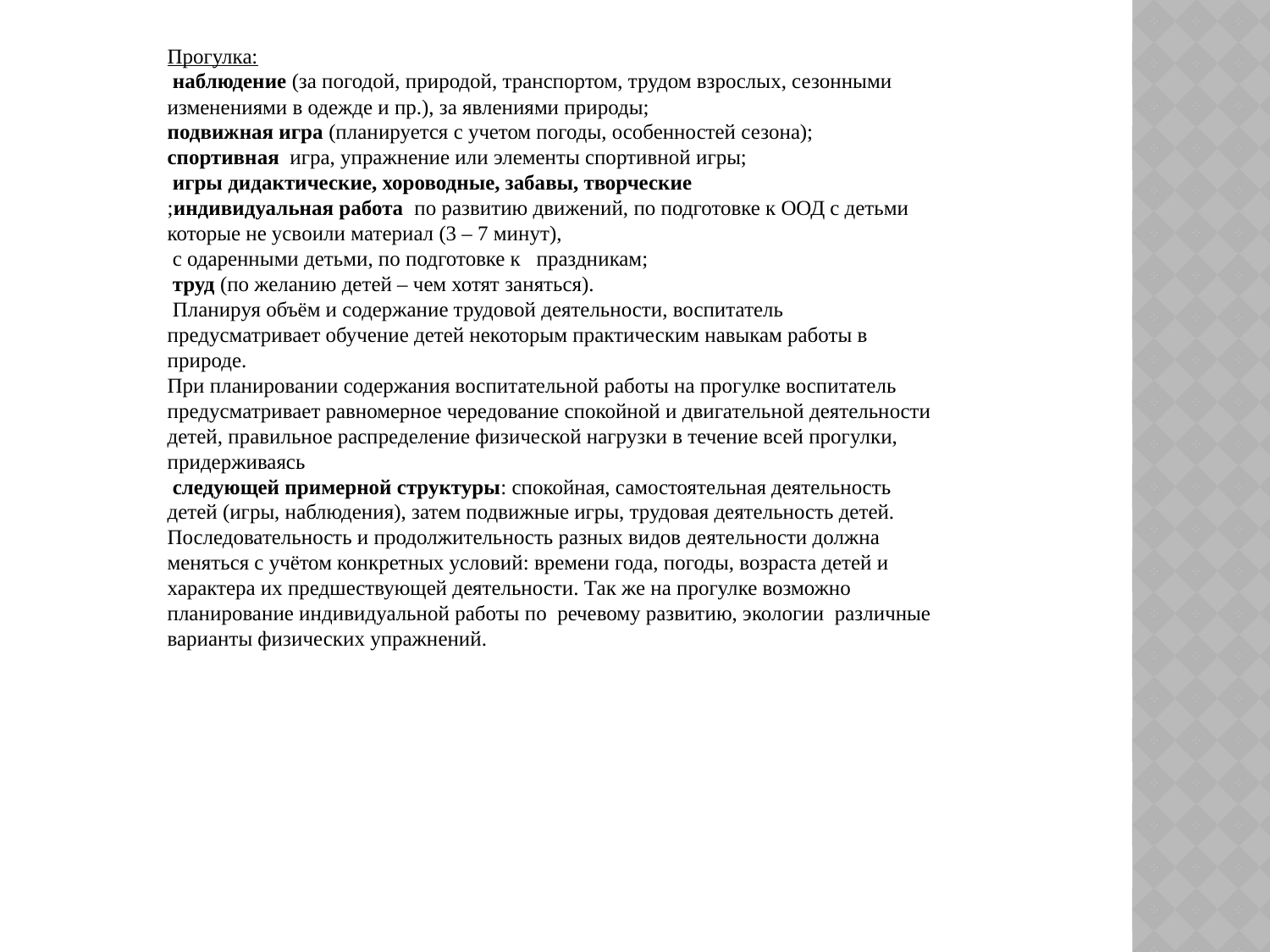

Прогулка:
 наблюдение (за погодой, природой, транспортом, трудом взрослых, сезонными изменениями в одежде и пр.), за явлениями природы;
подвижная игра (планируется с учетом погоды, особенностей сезона); спортивная  игра, упражнение или элементы спортивной игры;
 игры дидактические, хороводные, забавы, творческие
;индивидуальная работа  по развитию движений, по подготовке к ООД с детьми которые не усвоили материал (3 – 7 минут),
 с одаренными детьми, по подготовке к   праздникам;
 труд (по желанию детей – чем хотят заняться).
 Планируя объём и содержание трудовой деятельности, воспитатель предусматривает обучение детей некоторым практическим навыкам работы в природе.
При планировании содержания воспитательной работы на прогулке воспитатель предусматривает равномерное чередование спокойной и двигательной деятельности детей, правильное распределение физической нагрузки в течение всей прогулки, придерживаясь
 следующей примерной структуры: спокойная, самостоятельная деятельность детей (игры, наблюдения), затем подвижные игры, трудовая деятельность детей.
Последовательность и продолжительность разных видов деятельности должна меняться с учётом конкретных условий: времени года, погоды, возраста детей и характера их предшествующей деятельности. Так же на прогулке возможно планирование индивидуальной работы по  речевому развитию, экологии  различные варианты физических упражнений.